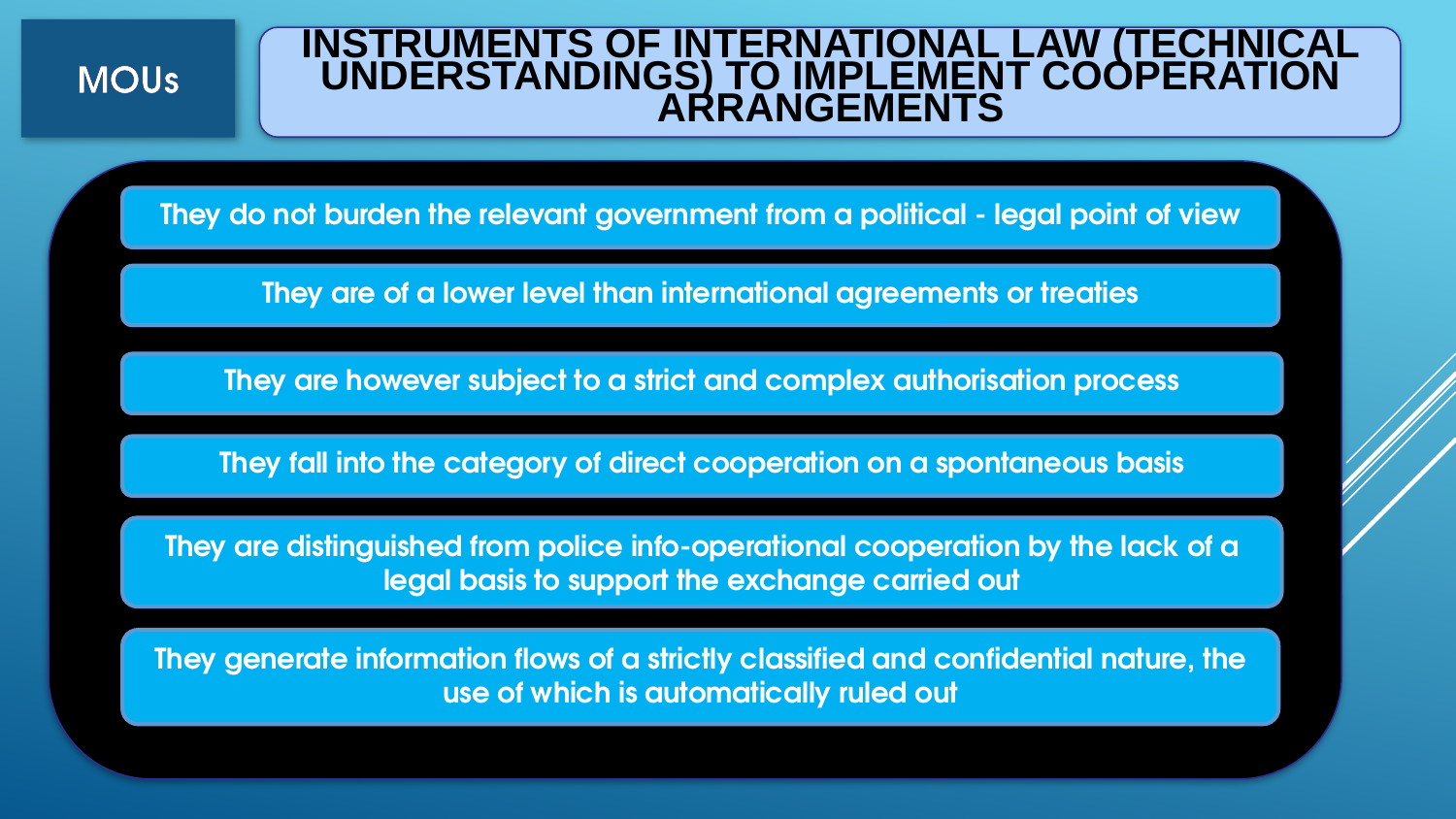

MOUs
Instruments of international law (technical understandings) to implement cooperation arrangements

They do not burden the relevant government from a political - legal point of view
They are of a lower level than international agreements or treaties
They are however subject to a strict and complex authorisation process
They fall into the category of direct cooperation on a spontaneous basis
They are distinguished from police info-operational cooperation by the lack of a legal basis to support the exchange carried out

They generate information flows of a strictly classified and confidential nature, the use of which is automatically ruled out